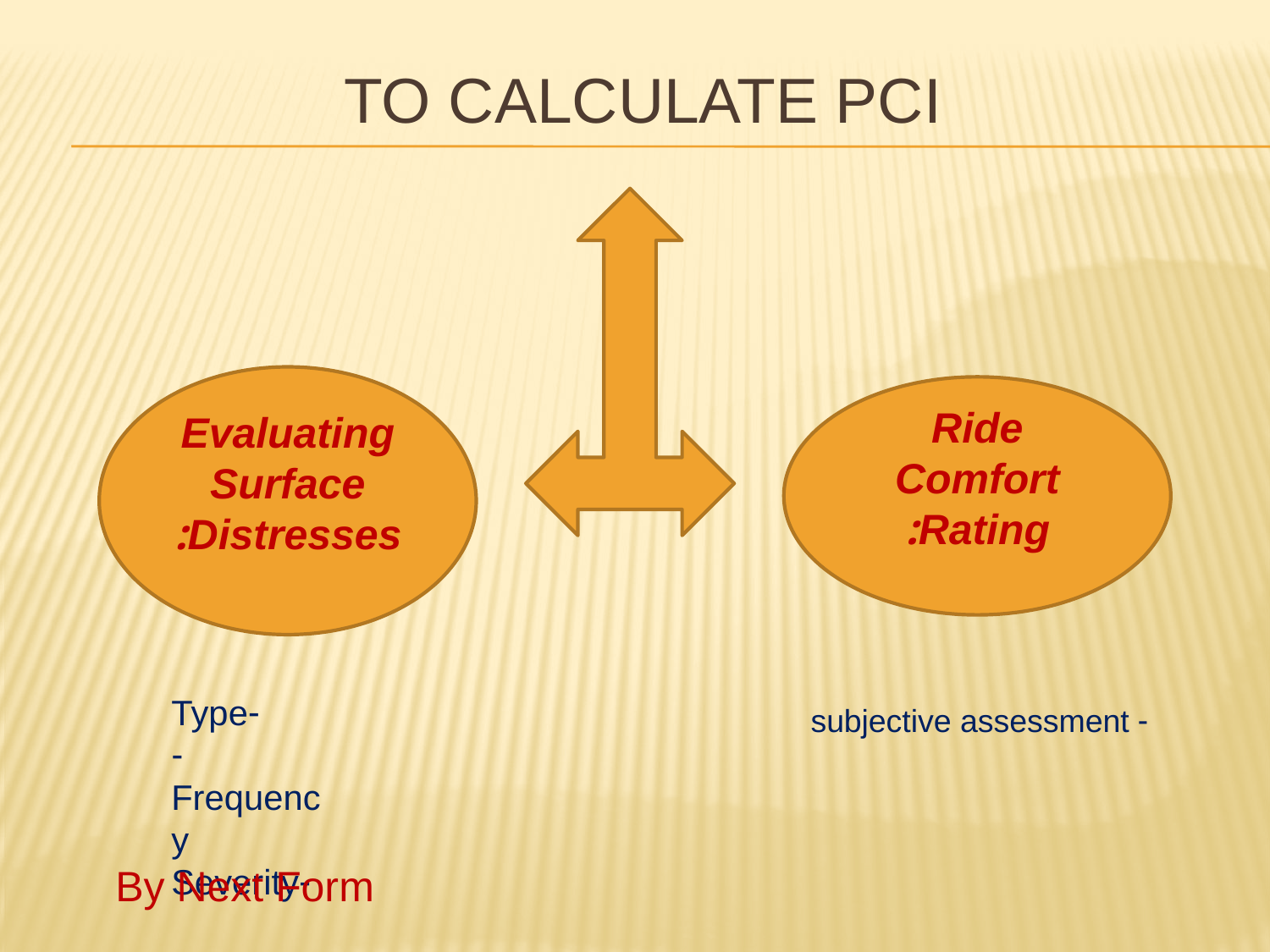

# To calculate PCI

Evaluating Surface
Distresses:

Ride Comfort
Rating:

-Type
-Frequency
-Severity
- subjective assessment
By Next Form